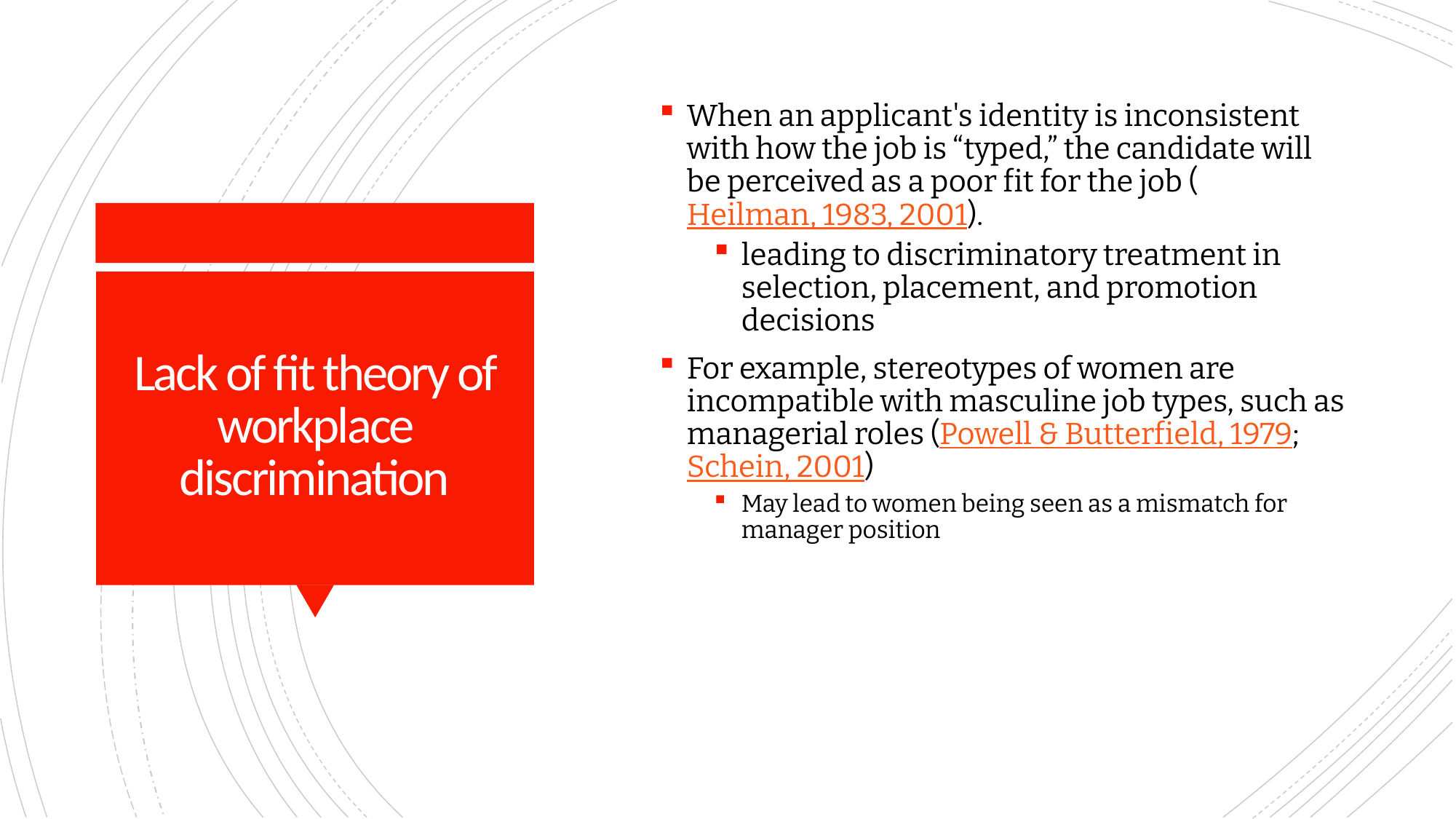

When an applicant's identity is inconsistent with how the job is “typed,” the candidate will be perceived as a poor fit for the job (Heilman, 1983, 2001).
leading to discriminatory treatment in selection, placement, and promotion decisions
For example, stereotypes of women are incompatible with masculine job types, such as managerial roles (Powell & Butterfield, 1979; Schein, 2001)
May lead to women being seen as a mismatch for manager position
# Lack of fit theory of workplace discrimination